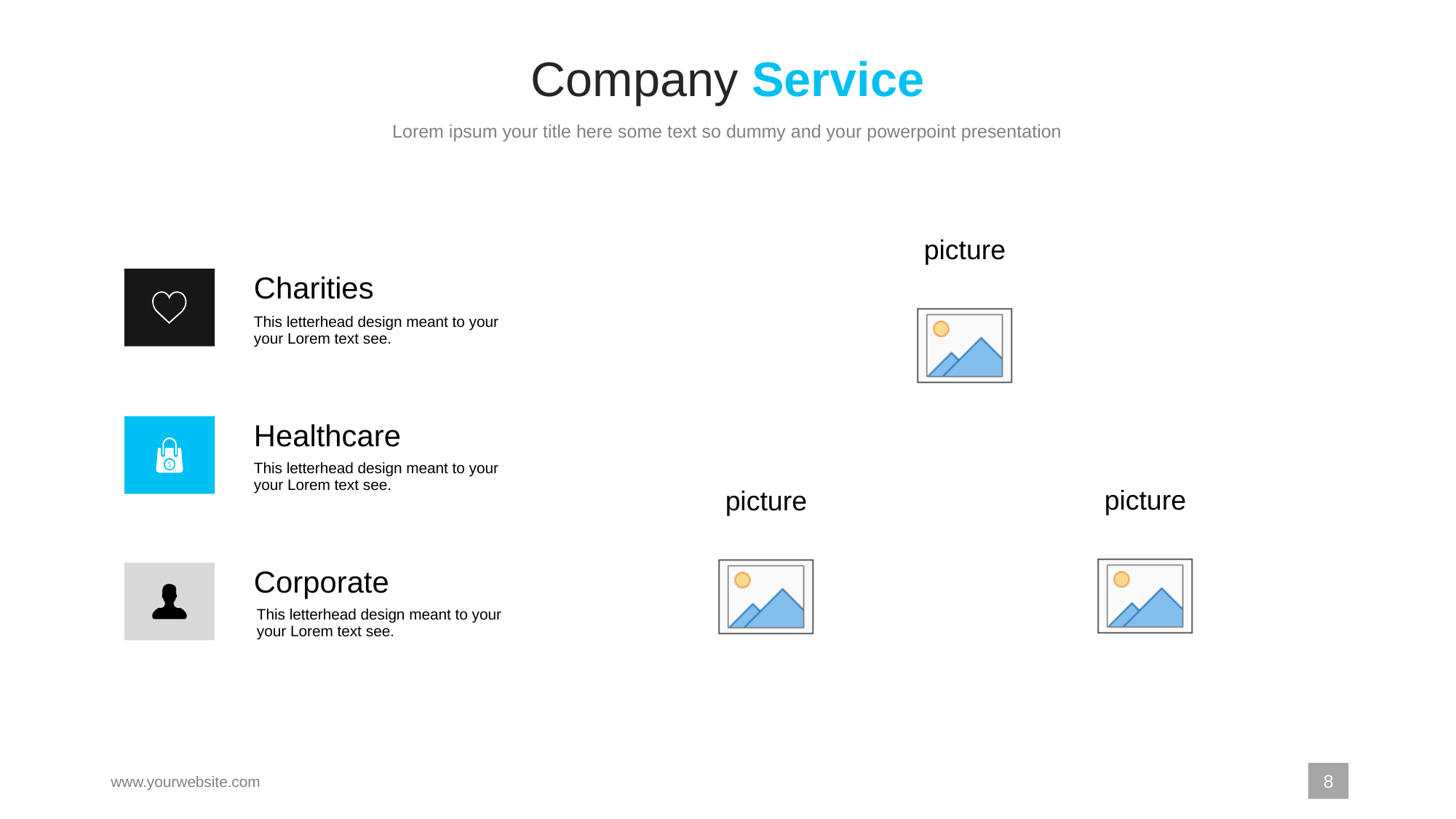

# Company Service
Lorem ipsum your title here some text so dummy and your powerpoint presentation

Charities

This letterhead design meant to your your Lorem text see.
Healthcare

This letterhead design meant to your your Lorem text see.

Corporate

This letterhead design meant to your your Lorem text see.
8
www.yourwebsite.com